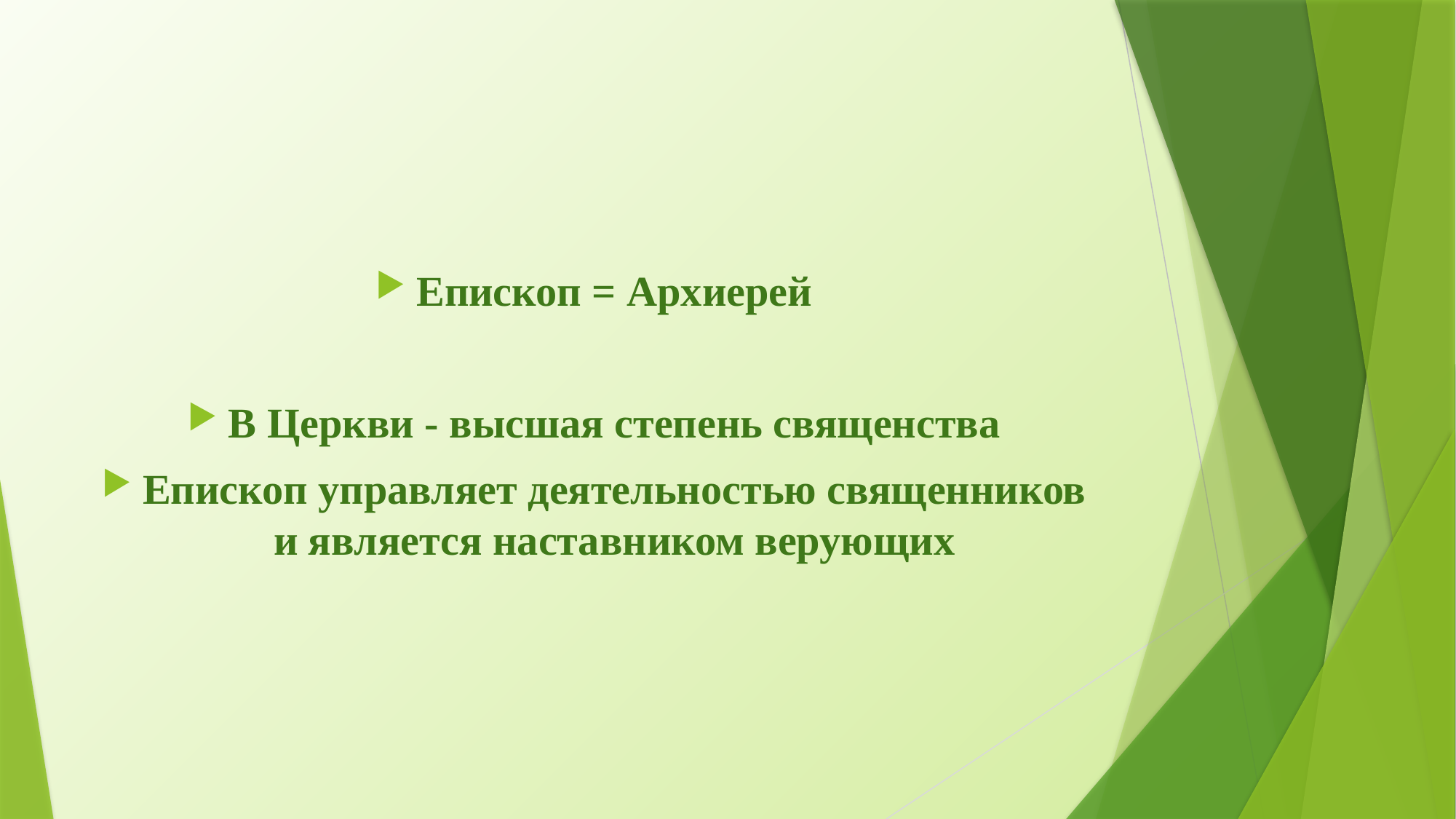

Епископ = Архиерей

В Церкви - высшая степень священства
Епископ управляет деятельностью священников и является наставником верующих

#